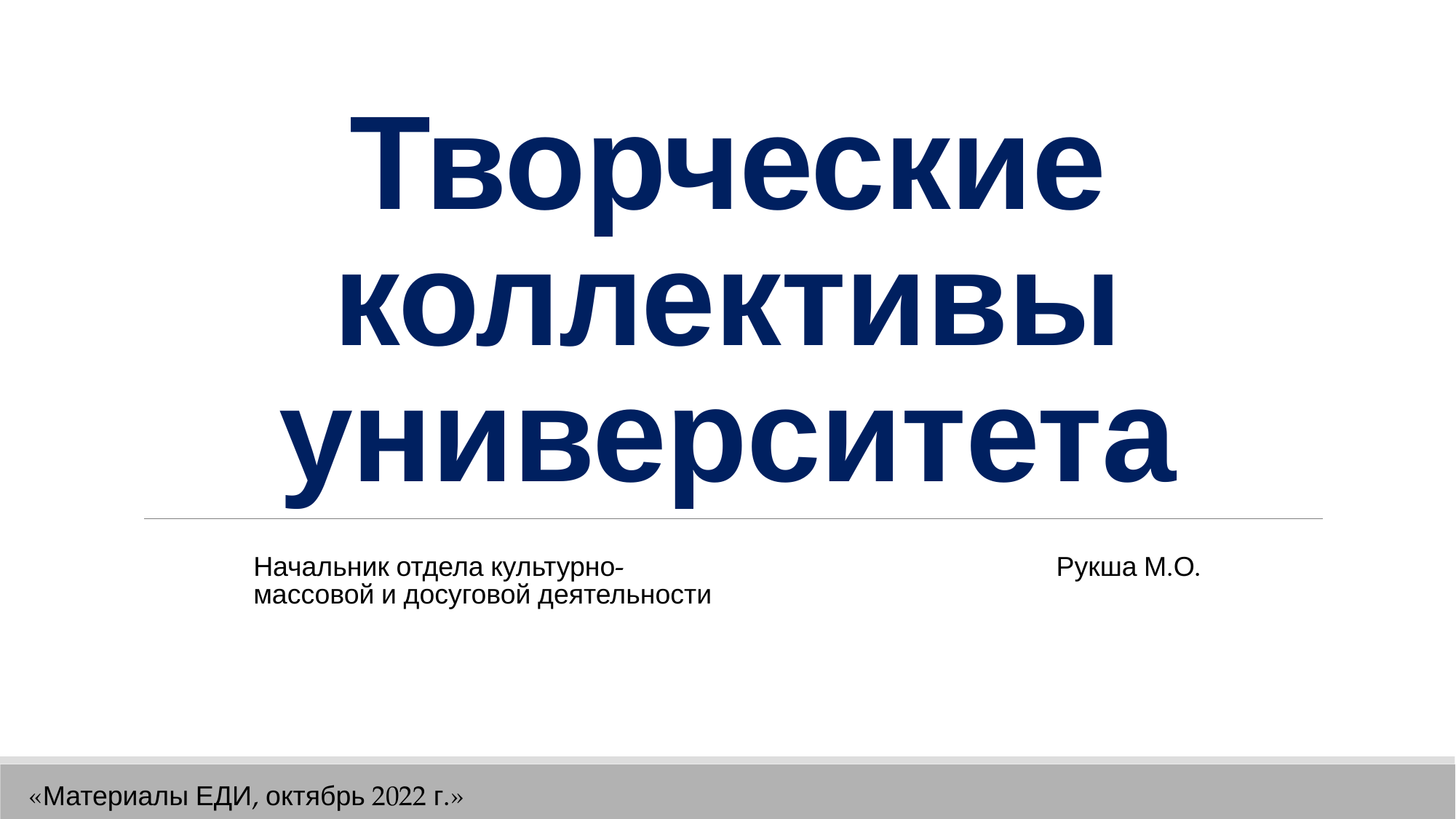

# Творческие коллективы университета
| Начальник отдела культурно-массовой и досуговой деятельности | Рукша М.О. |
| --- | --- |
«Материалы ЕДИ, октябрь 2022 г.»